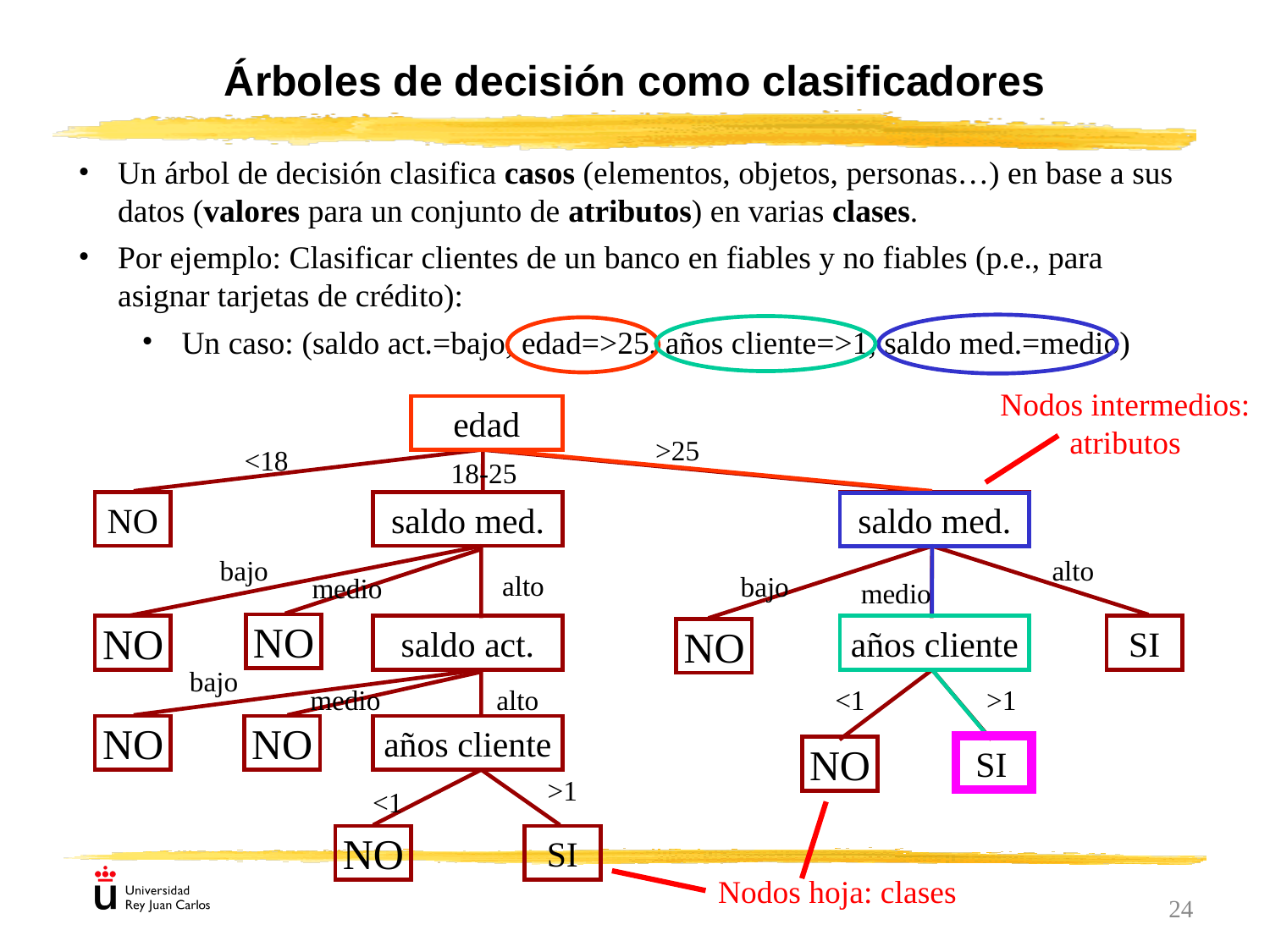

Árboles de decisión como clasificadores
Un árbol de decisión clasifica casos (elementos, objetos, personas…) en base a sus datos (valores para un conjunto de atributos) en varias clases.
Por ejemplo: Clasificar clientes de un banco en fiables y no fiables (p.e., para asignar tarjetas de crédito):
Un caso: (saldo act.=bajo, edad=>25, años cliente=>1, saldo med.=medio)‏

Nodos intermedios:
atributos
Nodos hoja: clases
edad
>25
<18
18-25

NO
saldo med.
saldo med.
alto
bajo

alto
bajo
medio
NO
saldo act.
años cliente
SI
NO
bajo

alto
<1
>1
NO
años cliente
SI
NO
>1

<1
NO
SI

medio
NO

medio
NO

24